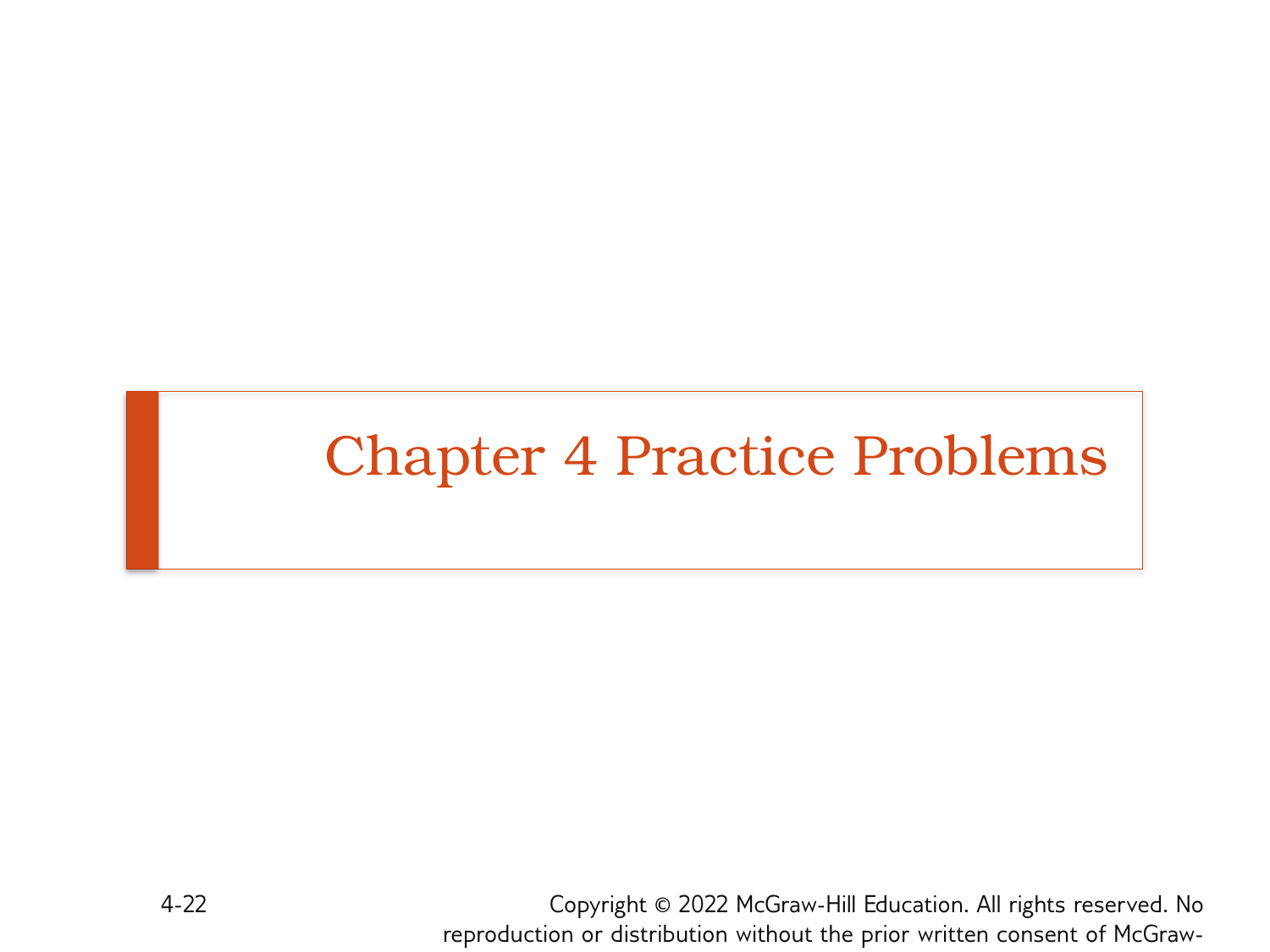

# Chapter 4 Practice Problems
4-22
Copyright © 2022 McGraw-Hill Education. All rights reserved. No reproduction or distribution without the prior written consent of McGraw-Hill Education.